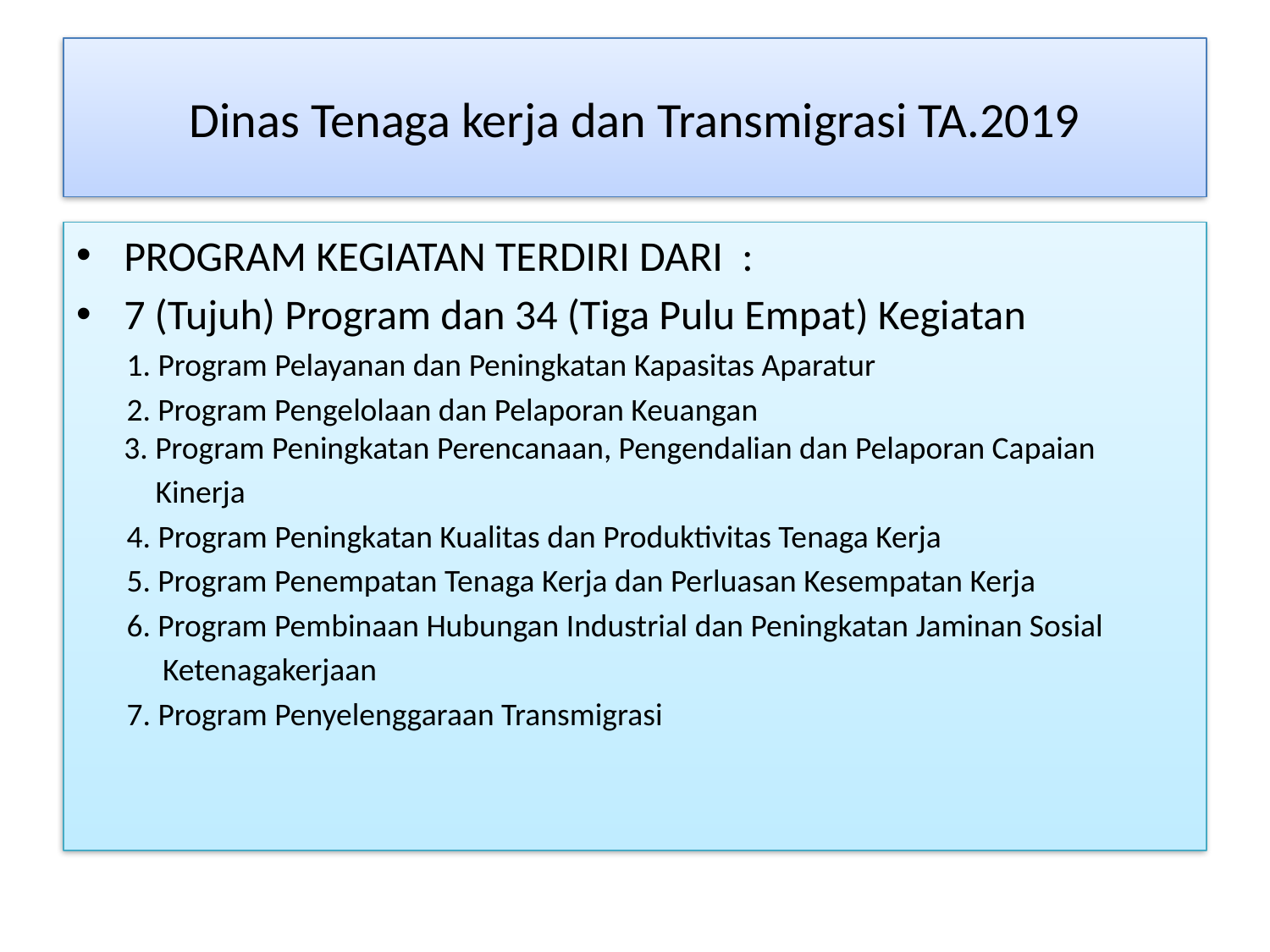

# Dinas Tenaga kerja dan Transmigrasi TA.2019
PROGRAM KEGIATAN TERDIRI DARI  :
7 (Tujuh) Program dan 34 (Tiga Pulu Empat) Kegiatan
       1. Program Pelayanan dan Peningkatan Kapasitas Aparatur
       2. Program Pengelolaan dan Pelaporan Keuangan                                                            3. Program Peningkatan Perencanaan, Pengendalian dan Pelaporan Capaian
           Kinerja
       4. Program Peningkatan Kualitas dan Produktivitas Tenaga Kerja
       5. Program Penempatan Tenaga Kerja dan Perluasan Kesempatan Kerja
       6. Program Pembinaan Hubungan Industrial dan Peningkatan Jaminan Sosial
            Ketenagakerjaan
       7. Program Penyelenggaraan Transmigrasi